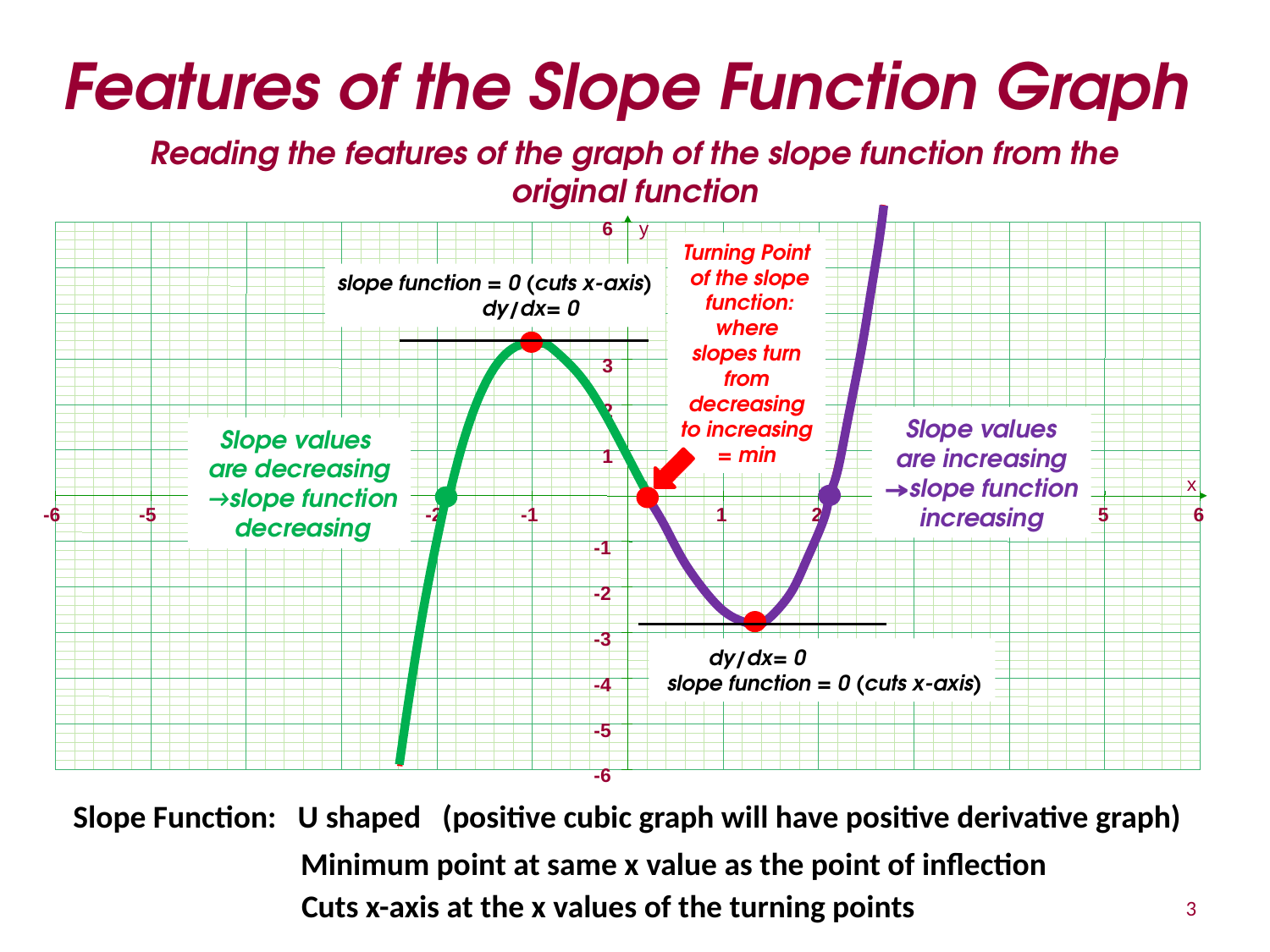

Features of the Slope Function Graph
Reading the features of the graph of the slope function from the original function

-6
-5
-4
-3
-2
-1
1
2
3
4
5
6

-6

6
y

5

4

3

2

1

x
-1

-2

-3

-4

-5

Turning Point
 of the slope
 function: where slopes turn from decreasing to increasing = min
slope function = 0 (cuts x-axis)
            dy/dx= 0

Slope values
are increasing
→slope function
increasing
Slope values
are decreasing
 →slope function
 decreasing

        dy/dx= 0
 slope function = 0 (cuts x-axis)
Slope Function:   U shaped   (positive cubic graph will have positive derivative graph)
  Minimum point at same x value as the point of inflection
  Cuts x-axis at the x values of the turning points
3